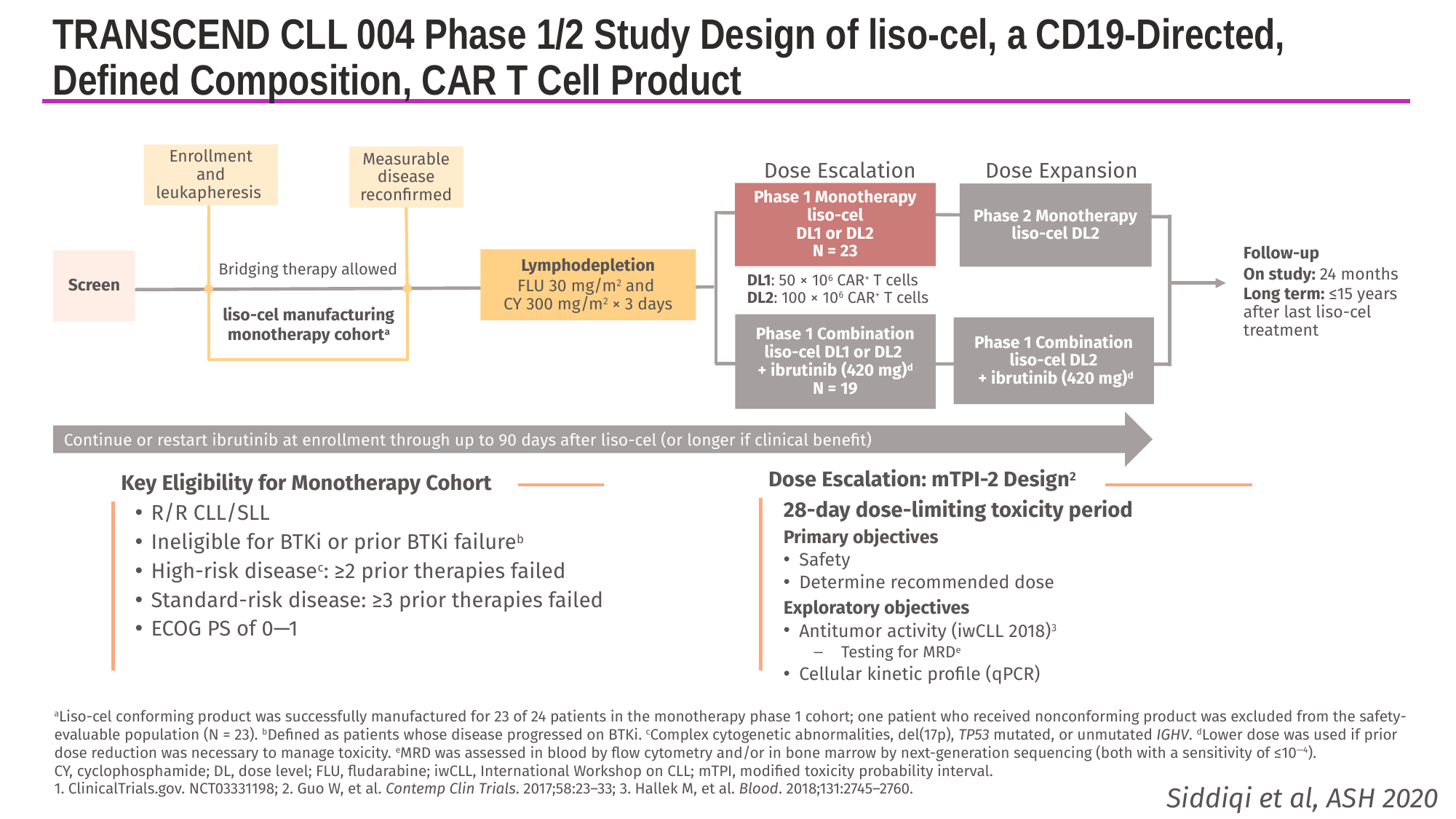

# TRANSCEND CLL 004 Phase 1/2 Study Design of liso-cel, a CD19-Directed, Defined Composition, CAR T Cell Product
Enrollment
and
leukapheresis
Measurable
disease
reconfirmed
Dose Escalation
Dose Expansion
Follow-up
On study: 24 months
Long term: ≤15 years after last liso-cel treatment
Phase 1 Monotherapy
liso-cel
DL1 or DL2
N = 23
Phase 2 Monotherapy
liso-cel DL2
Lymphodepletion
FLU 30 mg/m2 and
CY 300 mg/m2 × 3 days
Screen
Bridging therapy allowed

liso-cel manufacturing
monotherapy cohorta
Phase 1 Combination
liso-cel DL1 or DL2
+ ibrutinib (420 mg)d
N = 19
Phase 1 Combination
liso-cel DL2
 + ibrutinib (420 mg)d
Continue or restart ibrutinib at enrollment through up to 90 days after liso-cel (or longer if clinical benefit)
DL1: 50 × 106 CAR+ T cells
DL2: 100 × 106 CAR+ T cells
Dose Escalation: mTPI-2 Design2
Key Eligibility for Monotherapy Cohort

28-day dose-limiting toxicity period
Primary objectives
Safety
Determine recommended dose
Exploratory objectives
Antitumor activity (iwCLL 2018)3
Testing for MRDe
Cellular kinetic profile (qPCR)
R/R CLL/SLL
Ineligible for BTKi or prior BTKi failureb
High-risk diseasec: ≥2 prior therapies failed
Standard-risk disease: ≥3 prior therapies failed
ECOG PS of 0—1
aLiso-cel conforming product was successfully manufactured for 23 of 24 patients in the monotherapy phase 1 cohort; one patient who received nonconforming product was excluded from the safety-evaluable population (N = 23). bDefined as patients whose disease progressed on BTKi. cComplex cytogenetic abnormalities, del(17p), TP53 mutated, or unmutated IGHV. dLower dose was used if prior dose reduction was necessary to manage toxicity. eMRD was assessed in blood by flow cytometry and/or in bone marrow by next-generation sequencing (both with a sensitivity of ≤10—4).
CY, cyclophosphamide; DL, dose level; FLU, fludarabine; iwCLL, International Workshop on CLL; mTPI, modified toxicity probability interval.
1. ClinicalTrials.gov. NCT03331198; 2. Guo W, et al. Contemp Clin Trials. 2017;58:23–33; 3. Hallek M, et al. Blood. 2018;131:2745–2760.
Siddiqi et al, ASH 2020